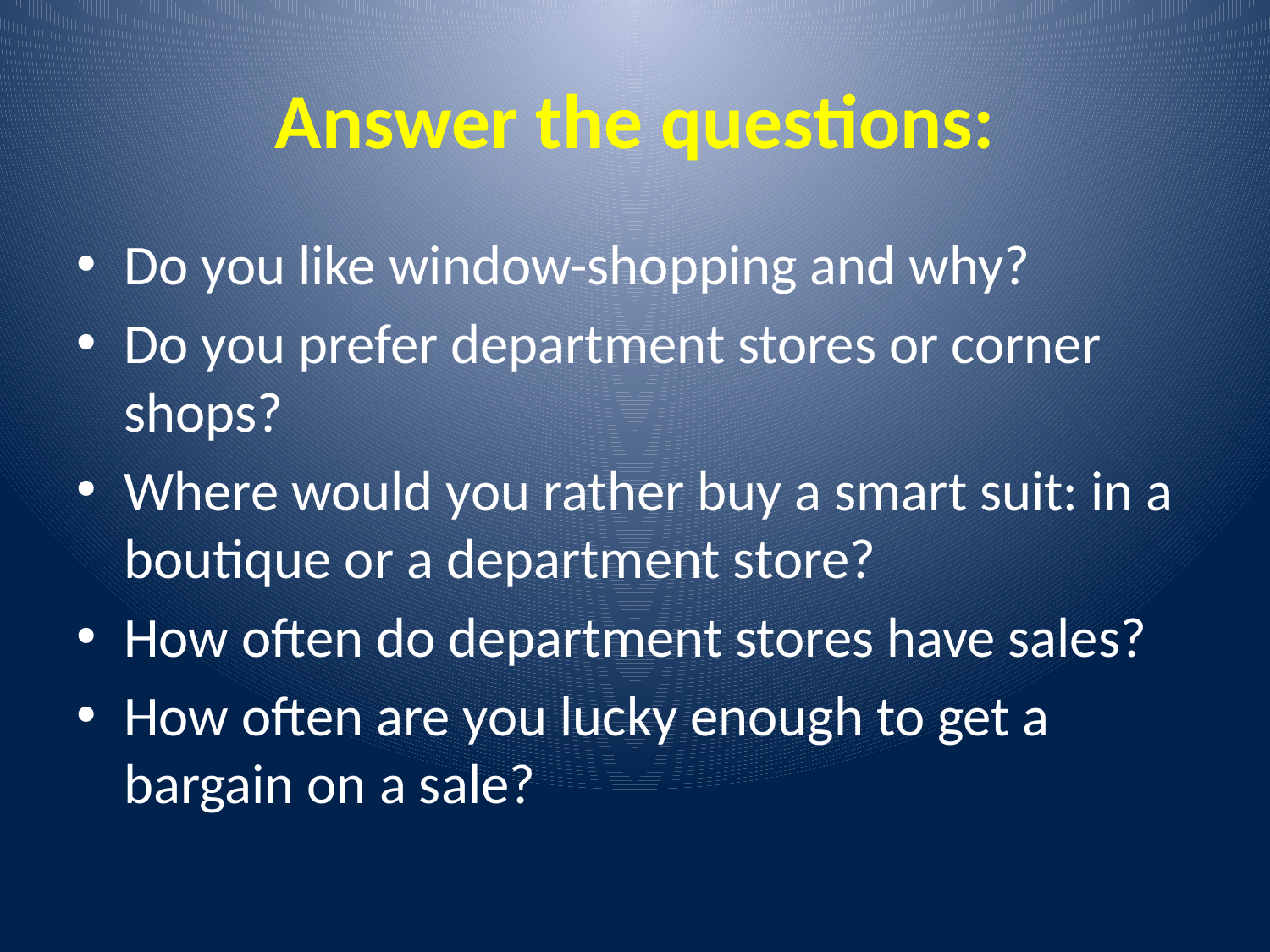

# Answer the questions:
Do you like window-shopping and why?
Do you prefer department stores or corner shops?
Where would you rather buy a smart suit: in a boutique or a department store?
How often do department stores have sales?
How often are you lucky enough to get a bargain on a sale?